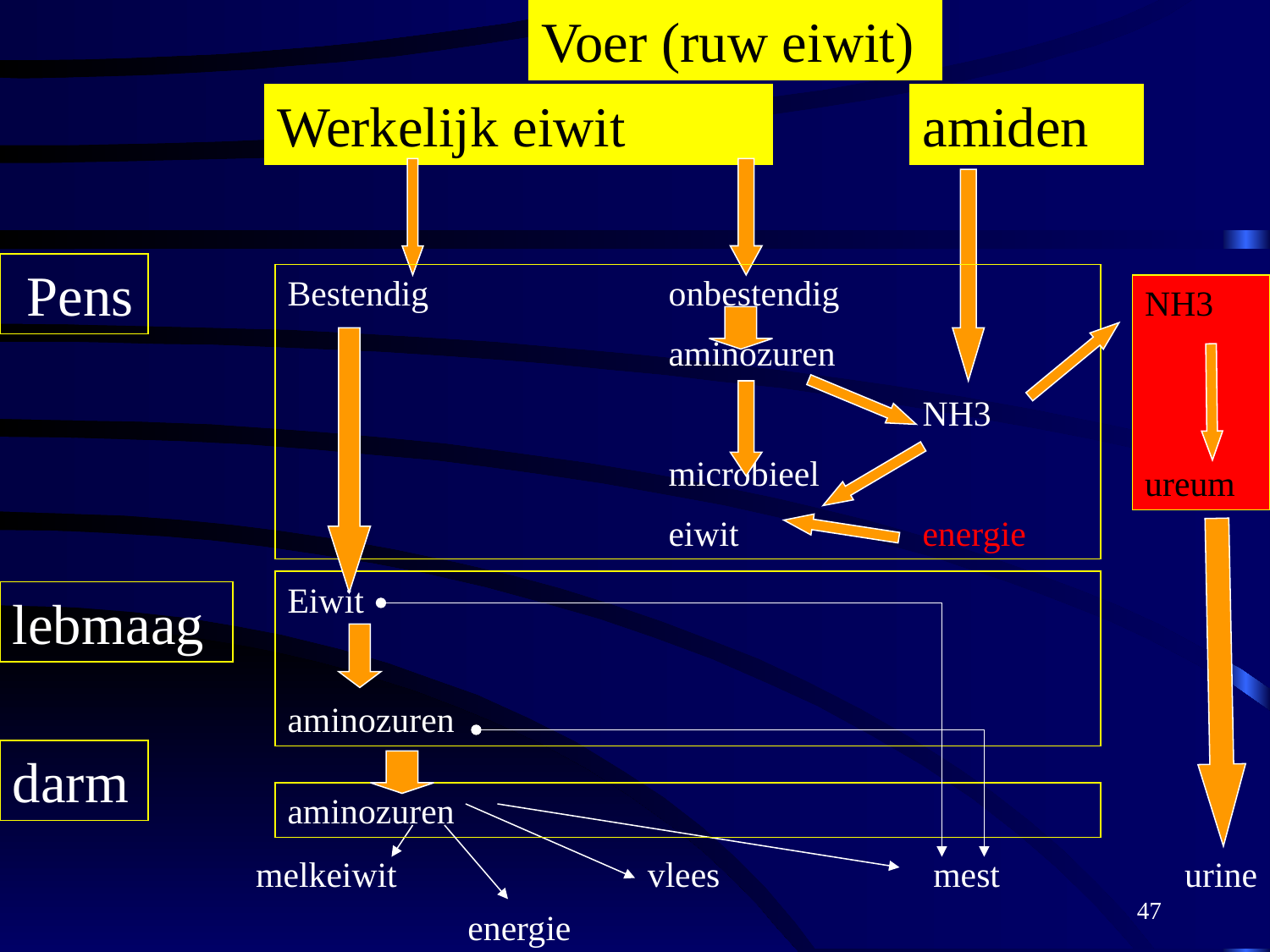

Voer (ruw eiwit)
Werkelijk eiwit
amiden

 Pens
lebmaag
darm
Bestendig		onbestendig
			aminozuren
					NH3
			microbieel
			eiwit		energie

NH3

ureum

urine
Eiwit

aminozuren

mest

aminozuren
melkeiwit
vlees
energie

47